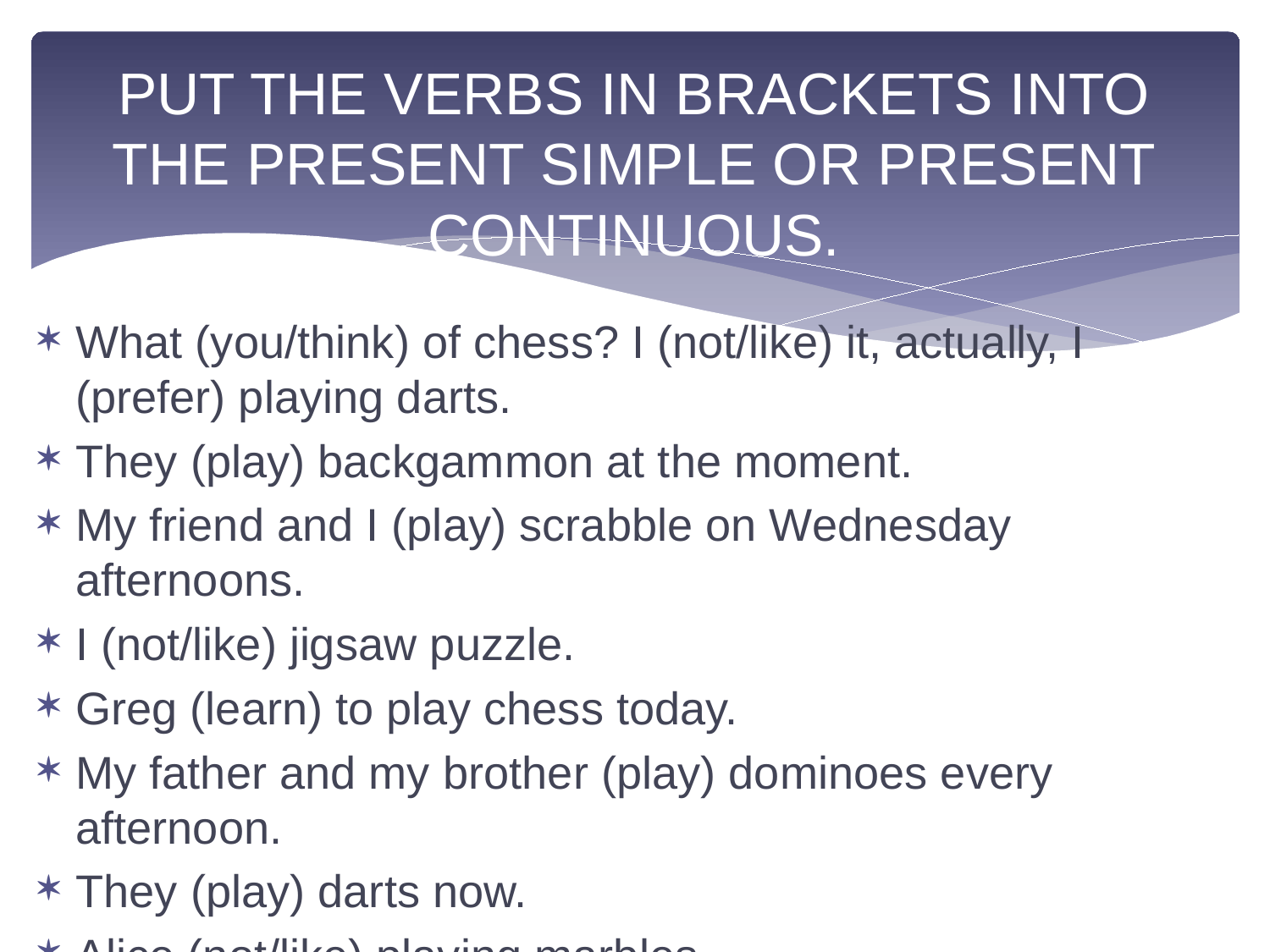

# PUT THE VERBS IN BRACKETS INTO THE PRESENT SIMPLE OR PRESENT CONTINUOUS.
What (you/think) of chess? I (not/like) it, actually, I (prefer) playing darts.
They (play) backgammon at the moment.
My friend and I (play) scrabble on Wednesday afternoons.
I (not/like) jigsaw puzzle.
Greg (learn) to play chess today.
My father and my brother (play) dominoes every afternoon.
They (play) darts now.
Alice (not/like) playing marbles.